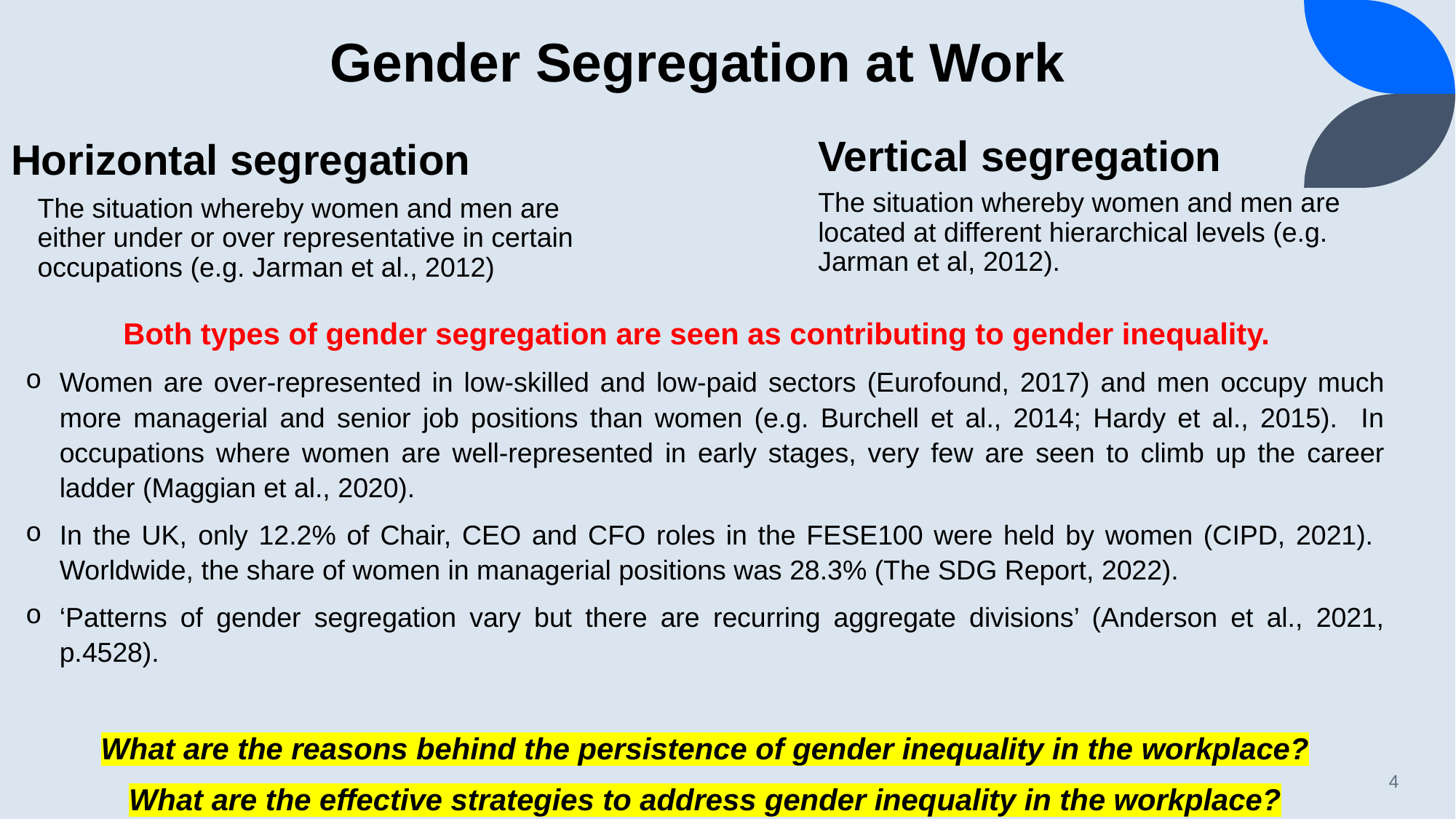

# Gender Segregation at Work
Vertical segregation
Horizontal segregation
The situation whereby women and men are located at different hierarchical levels (e.g. Jarman et al, 2012).
The situation whereby women and men are either under or over representative in certain occupations (e.g. Jarman et al., 2012)
Both types of gender segregation are seen as contributing to gender inequality.
Women are over-represented in low-skilled and low-paid sectors (Eurofound, 2017) and men occupy much more managerial and senior job positions than women (e.g. Burchell et al., 2014; Hardy et al., 2015).  In occupations where women are well-represented in early stages, very few are seen to climb up the career ladder (Maggian et al., 2020).
In the UK, only 12.2% of Chair, CEO and CFO roles in the FESE100 were held by women (CIPD, 2021).  Worldwide, the share of women in managerial positions was 28.3% (The SDG Report, 2022).
‘Patterns of gender segregation vary but there are recurring aggregate divisions’ (Anderson et al., 2021, p.4528).

What are the reasons behind the persistence of gender inequality in the workplace?
What are the effective strategies to address gender inequality in the workplace?

4